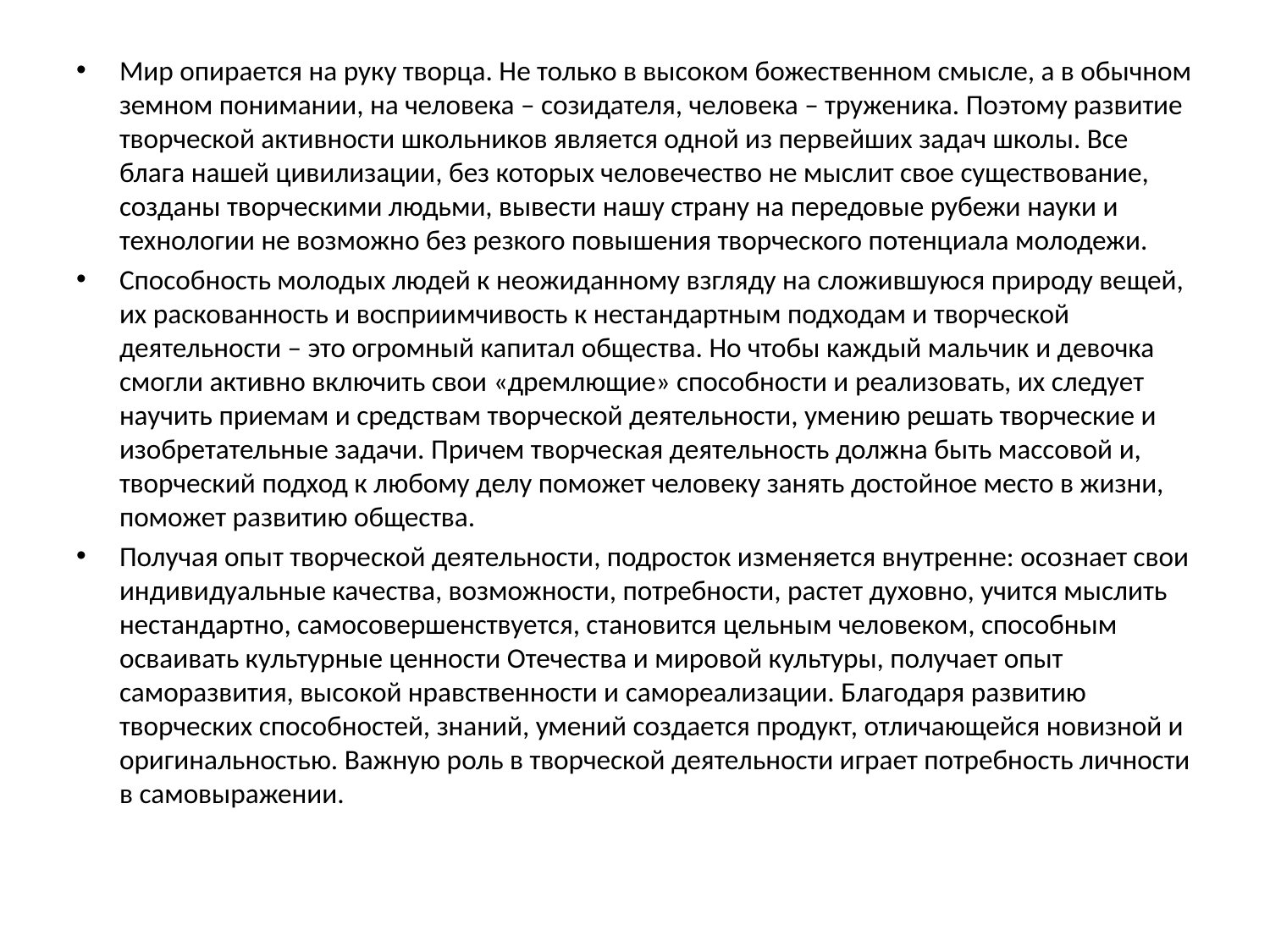

#
Мир опирается на руку творца. Не только в высоком божественном смысле, а в обычном земном понимании, на человека – созидателя, человека – труженика. Поэтому развитие творческой активности школьников является одной из первейших задач школы. Все блага нашей цивилизации, без которых человечество не мыслит свое существование, созданы творческими людьми, вывести нашу страну на передовые рубежи науки и технологии не возможно без резкого повышения творческого потенциала молодежи.
Способность молодых людей к неожиданному взгляду на сложившуюся природу вещей, их раскованность и восприимчивость к нестандартным подходам и творческой деятельности – это огромный капитал общества. Но чтобы каждый мальчик и девочка смогли активно включить свои «дремлющие» способности и реализовать, их следует научить приемам и средствам творческой деятельности, умению решать творческие и изобретательные задачи. Причем творческая деятельность должна быть массовой и, творческий подход к любому делу поможет человеку занять достойное место в жизни, поможет развитию общества.
Получая опыт творческой деятельности, подросток изменяется внутренне: осознает свои индивидуальные качества, возможности, потребности, растет духовно, учится мыслить нестандартно, самосовершенствуется, становится цельным человеком, способным осваивать культурные ценности Отечества и мировой культуры, получает опыт саморазвития, высокой нравственности и самореализации. Благодаря развитию творческих способностей, знаний, умений создается продукт, отличающейся новизной и оригинальностью. Важную роль в творческой деятельности играет потребность личности в самовыражении.